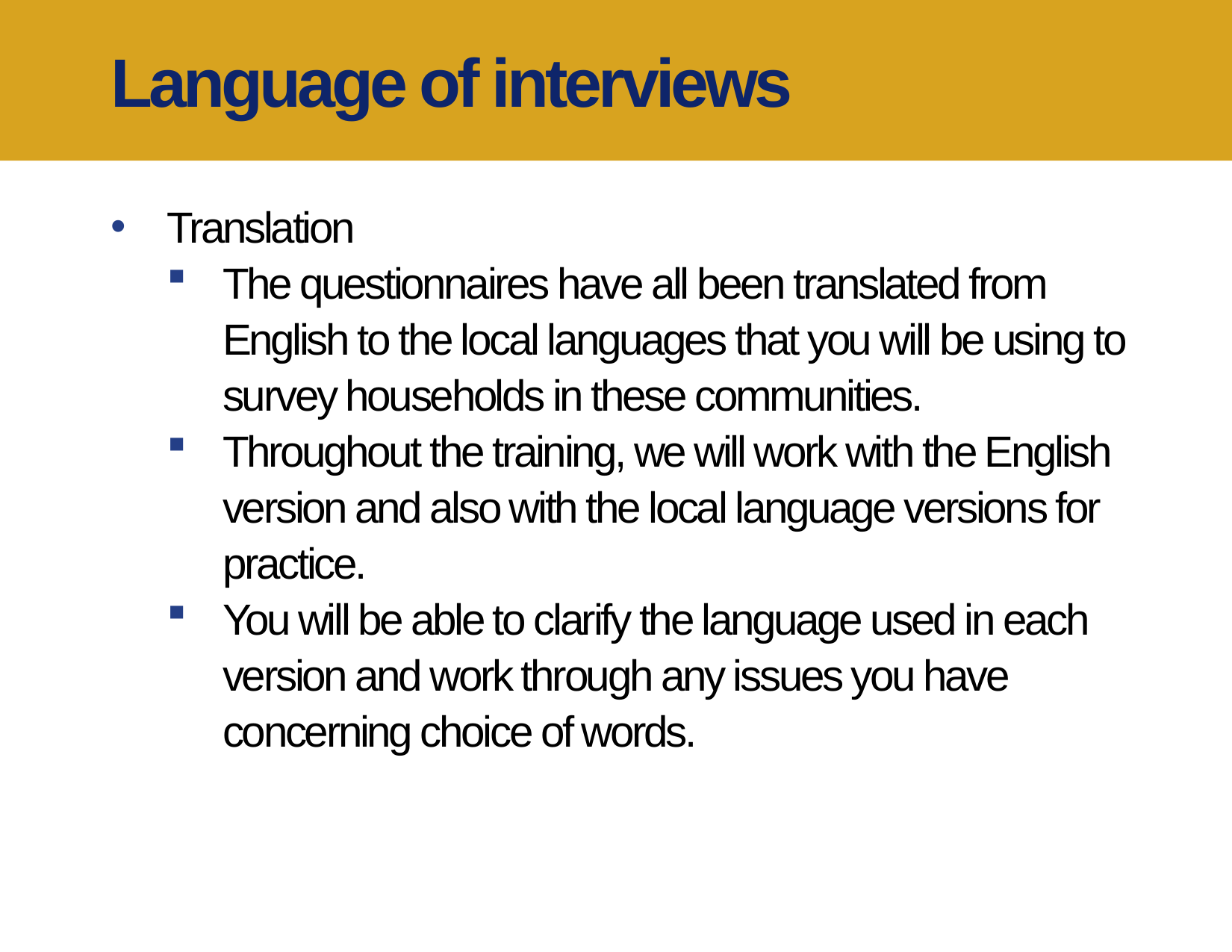

Language of interviews
Translation
The questionnaires have all been translated from English to the local languages that you will be using to survey households in these communities.
Throughout the training, we will work with the English version and also with the local language versions for practice.
You will be able to clarify the language used in each version and work through any issues you have concerning choice of words.